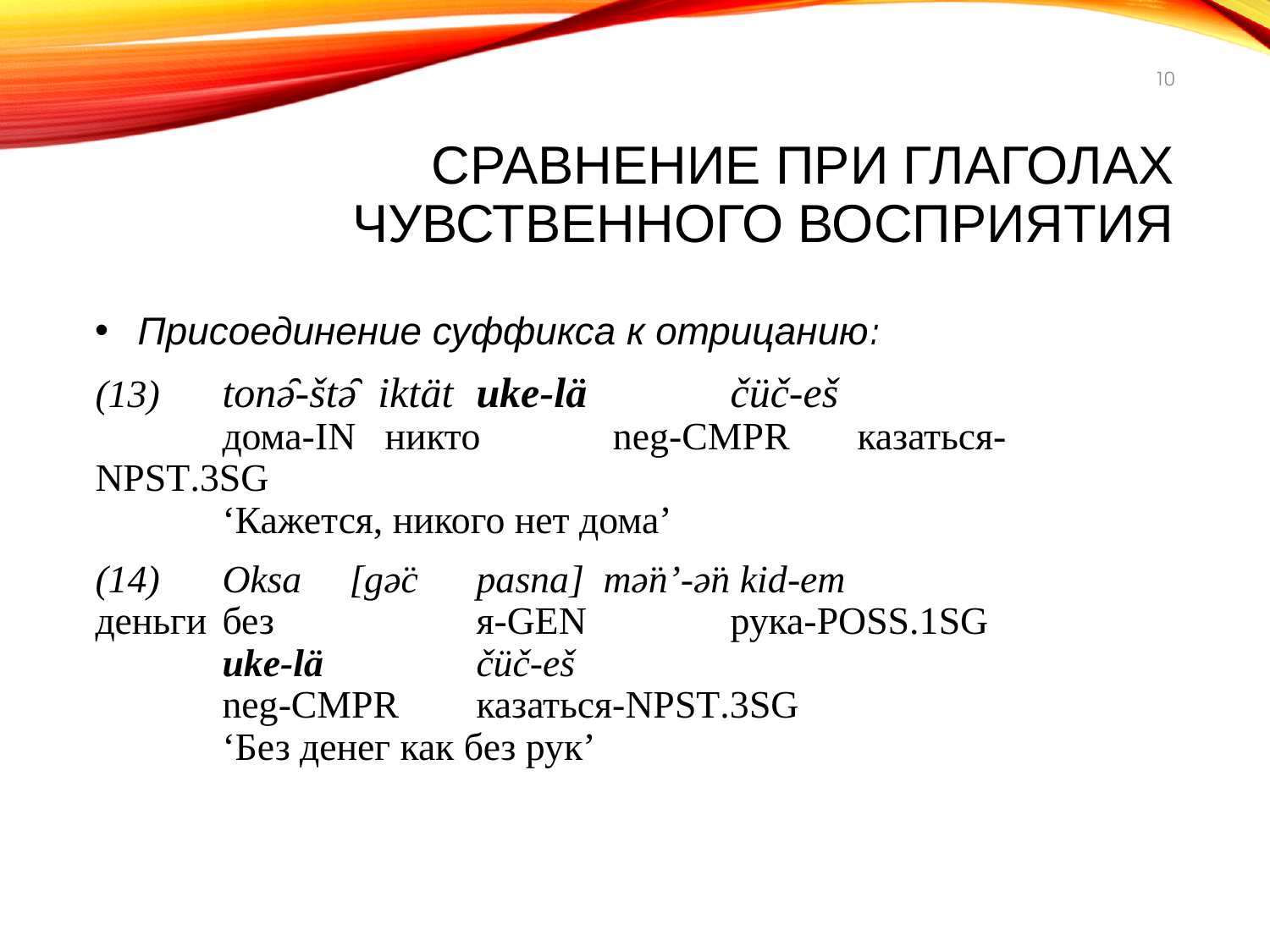

10
# Сравнение при глаголах чувственного восприятия
 Присоединение суффикса к отрицанию:
(13) 	tonə̑-štə̑  iktät 	uke-lä 		čüč-eš 
	дома-in   никто	 neg-cmpr 	казаться- npst.3sg
	‘Кажется, никого нет дома’
(14)	Oksa 	[gə̈c 	pasna] 	mə̈n’-ə̈n	 kid-em 		 	деньги 	без		я-gen 		рука-poss.1sg
	uke-lä 		čüč-eš
	neg-cmpr 	казаться-npst.3sg
	‘Без денег как без рук’